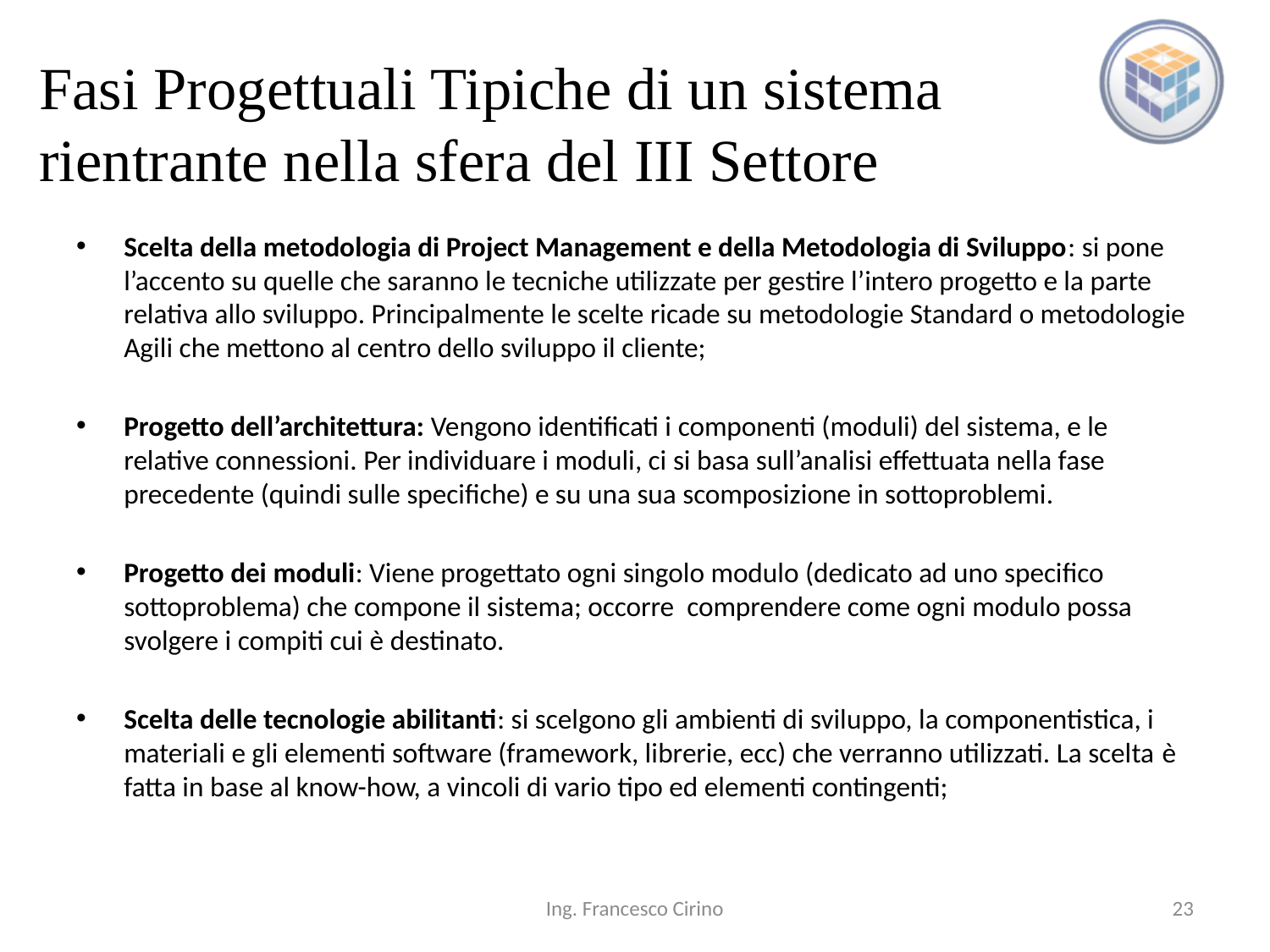

# Fasi Progettuali Tipiche di un sistema rientrante nella sfera del III Settore
Scelta della metodologia di Project Management e della Metodologia di Sviluppo: si pone l’accento su quelle che saranno le tecniche utilizzate per gestire l’intero progetto e la parte relativa allo sviluppo. Principalmente le scelte ricade su metodologie Standard o metodologie Agili che mettono al centro dello sviluppo il cliente;

Progetto dell’architettura: Vengono identificati i componenti (moduli) del sistema, e le relative connessioni. Per individuare i moduli, ci si basa sull’analisi effettuata nella fase precedente (quindi sulle specifiche) e su una sua scomposizione in sottoproblemi.

Progetto dei moduli: Viene progettato ogni singolo modulo (dedicato ad uno specifico sottoproblema) che compone il sistema; occorre  comprendere come ogni modulo possa svolgere i compiti cui è destinato.

Scelta delle tecnologie abilitanti: si scelgono gli ambienti di sviluppo, la componentistica, i materiali e gli elementi software (framework, librerie, ecc) che verranno utilizzati. La scelta è fatta in base al know-how, a vincoli di vario tipo ed elementi contingenti;
Ing. Francesco Cirino
23